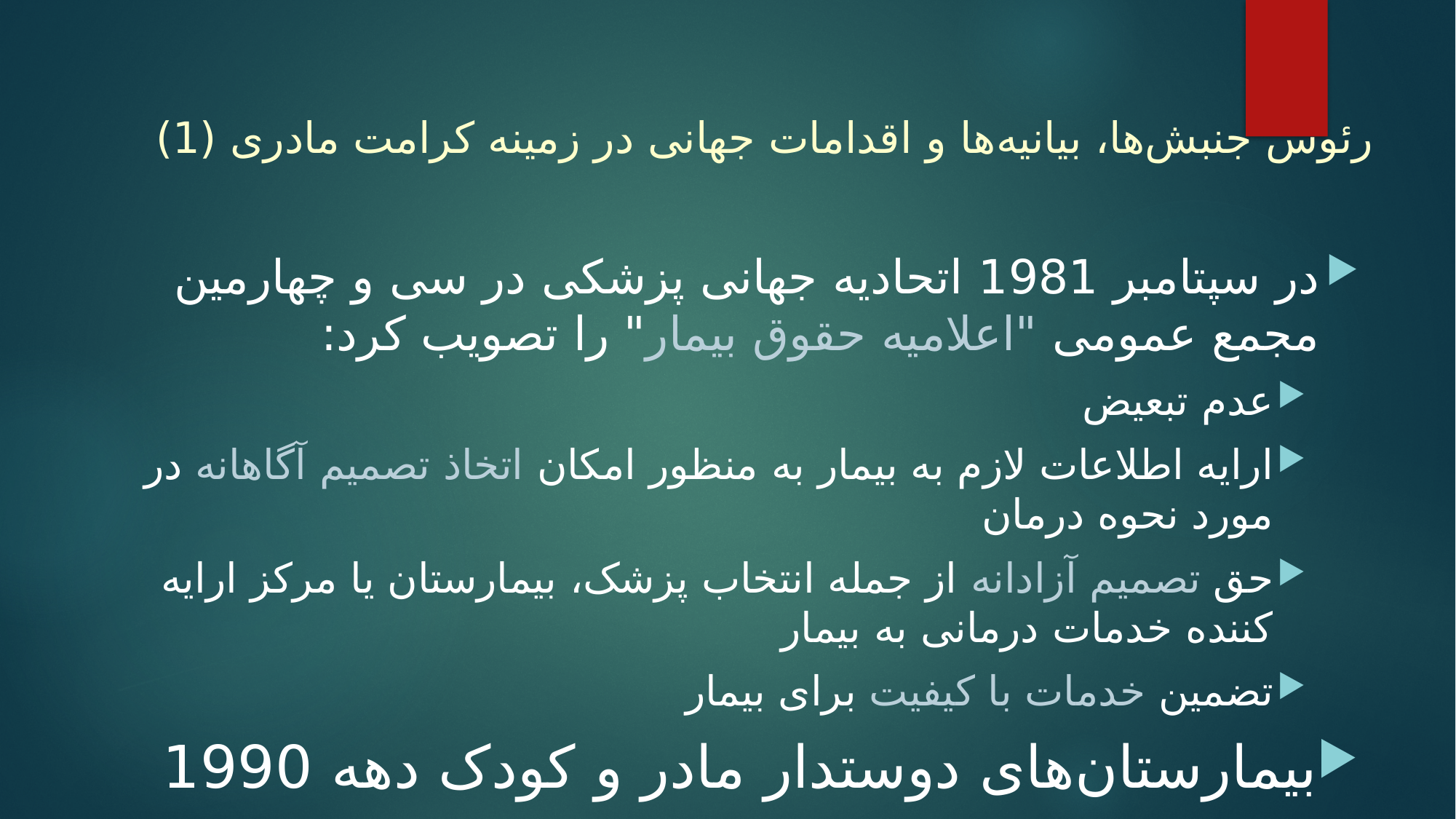

# رئوس جنبش‌ها، بیانیه‌ها و اقدامات جهانی در زمینه کرامت مادری (1)
در سپتامبر 1981 اتحادیه جهانی پزشکی در سی و چهارمین مجمع عمومی "اعلامیه حقوق بیمار" را تصویب کرد:
عدم تبعیض
ارایه اطلاعات لازم به بیمار به منظور امکان اتخاذ تصمیم آگاهانه در مورد نحوه درمان
حق تصمیم آزادانه از جمله انتخاب پزشک، بیمارستان یا مرکز ارایه کننده خدمات درمانی به بیمار
تضمین خدمات با کیفیت برای بیمار
بیمارستان‌های دوستدار مادر و کودک دهه 1990